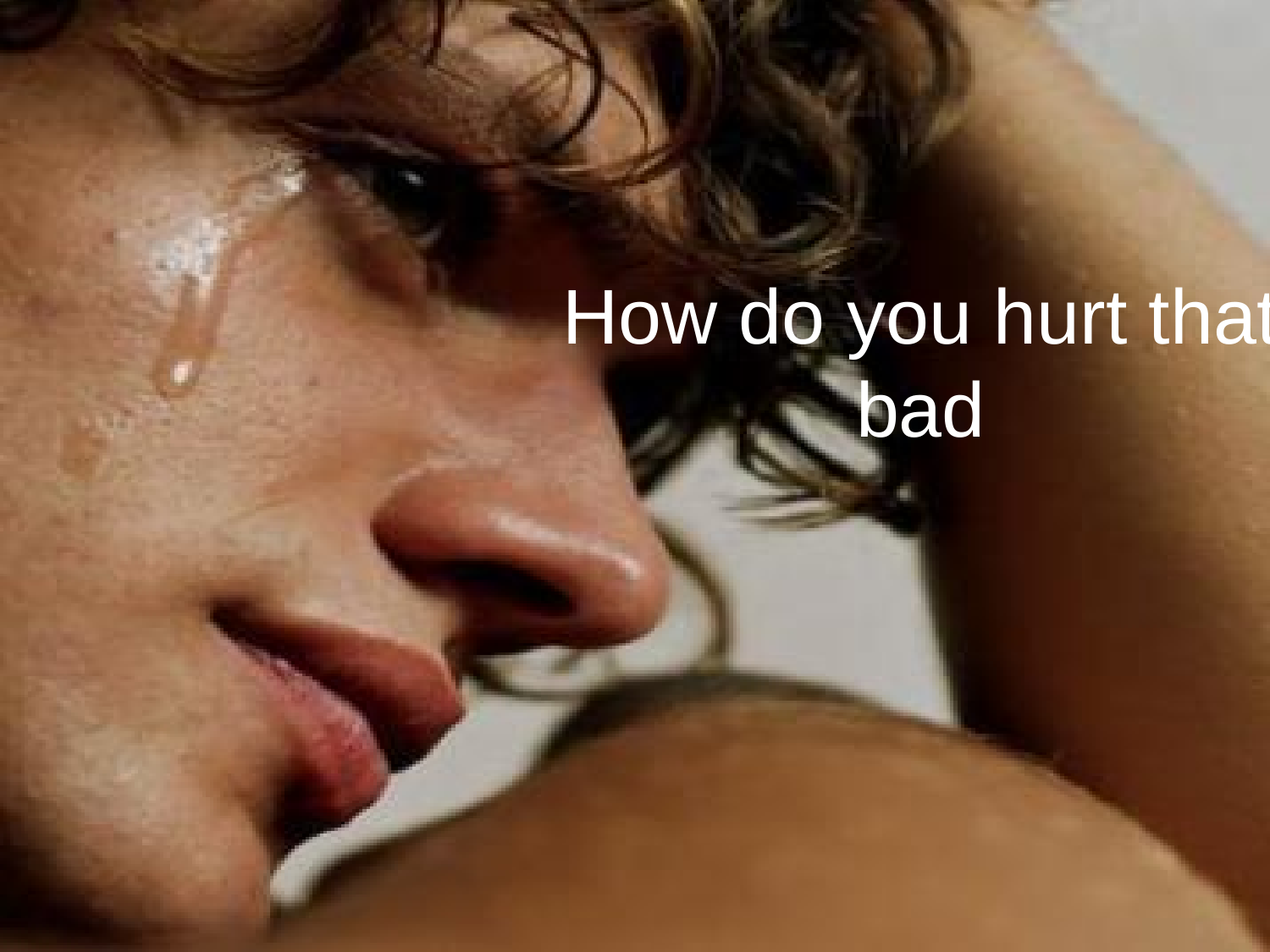

# How do you hurt that bad